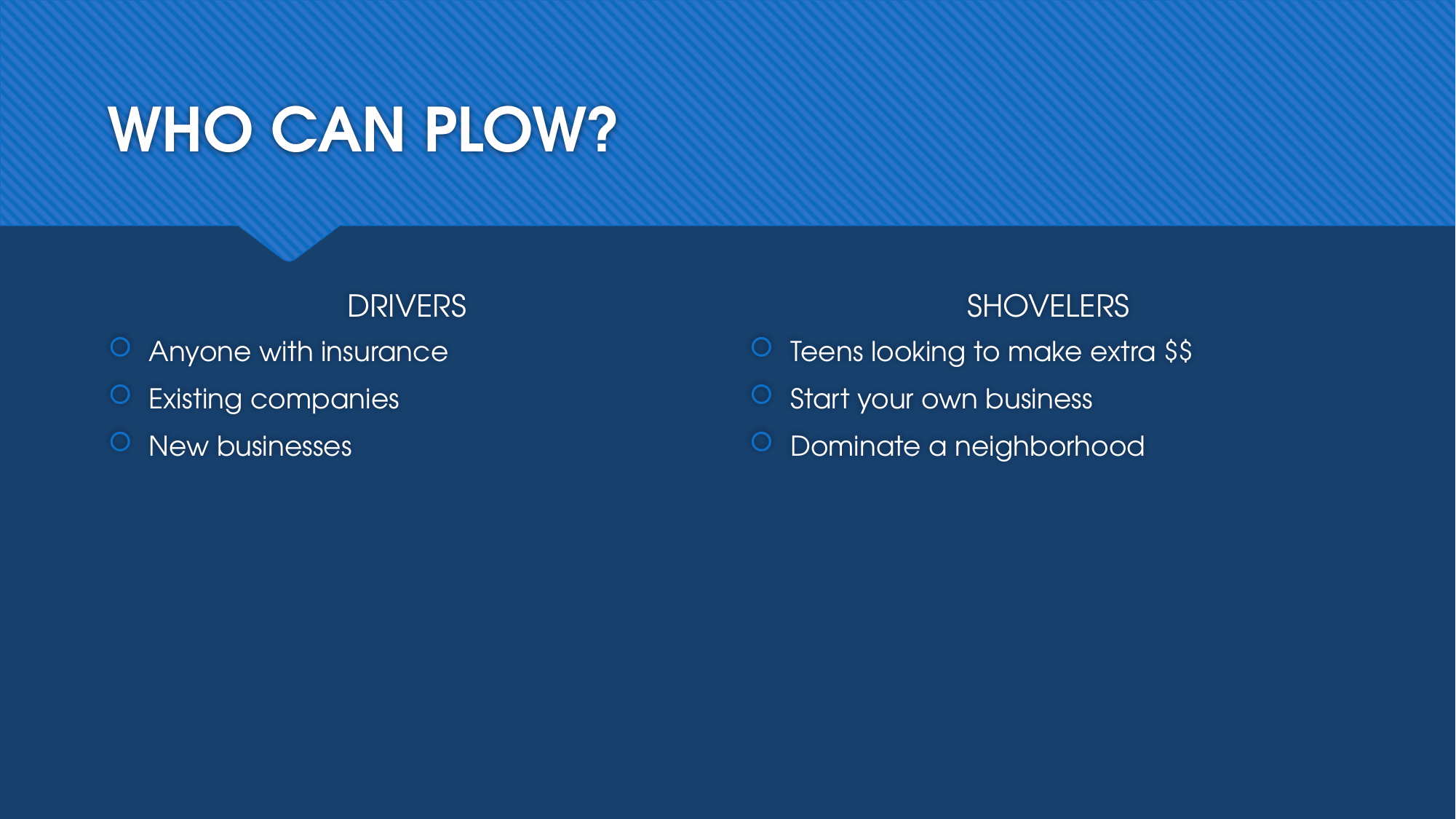

# WHO CAN PLOW?
DRIVERS
SHOVELERS
Anyone with insurance
Existing companies
New businesses
Teens looking to make extra $$
Start your own business
Dominate a neighborhood